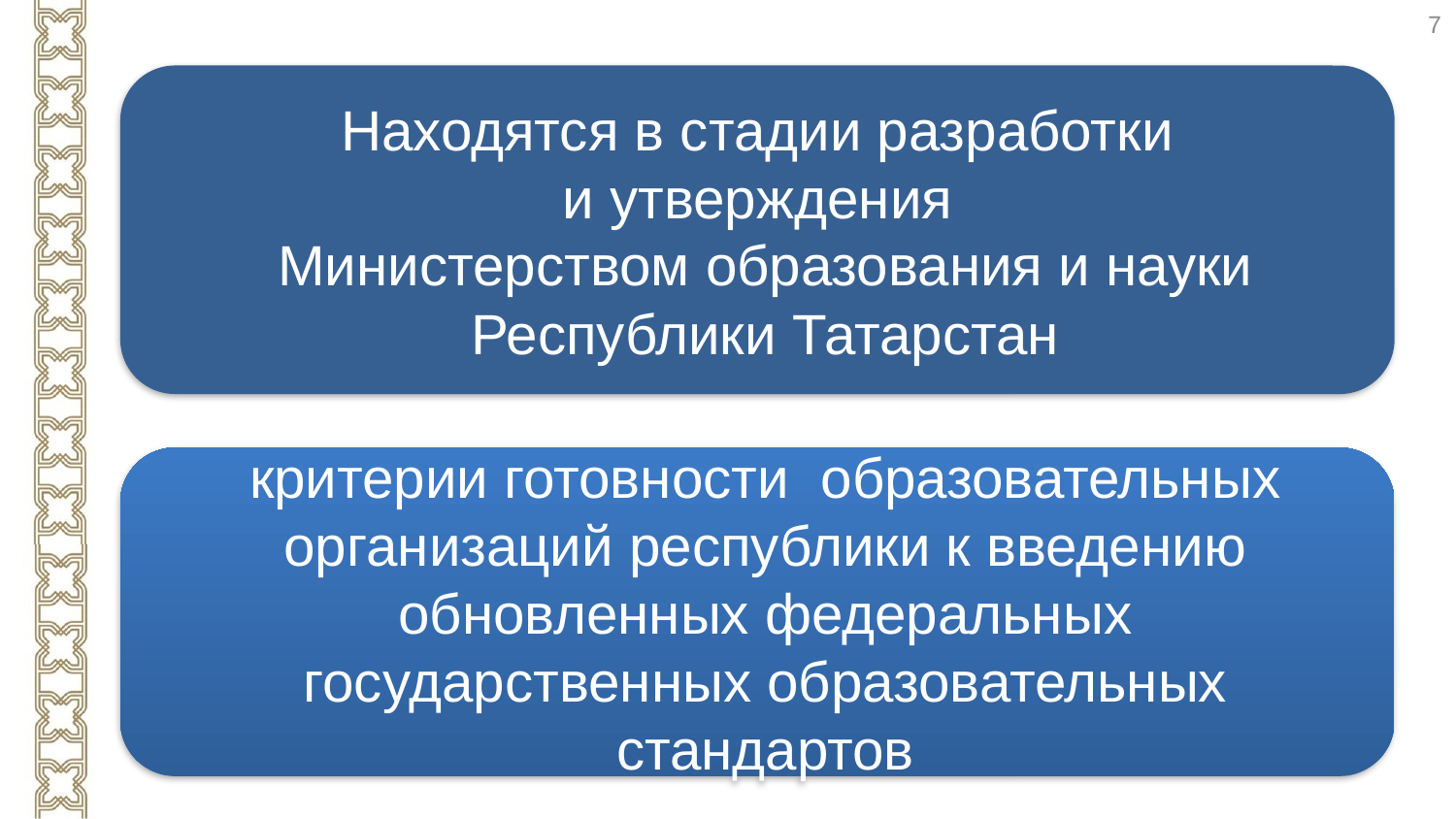

7
Находятся в стадии разработки
и утверждения
Министерством образования и науки Республики Татарстан
критерии готовности  образовательных организаций республики к введению обновленных федеральных государственных образовательных стандартов